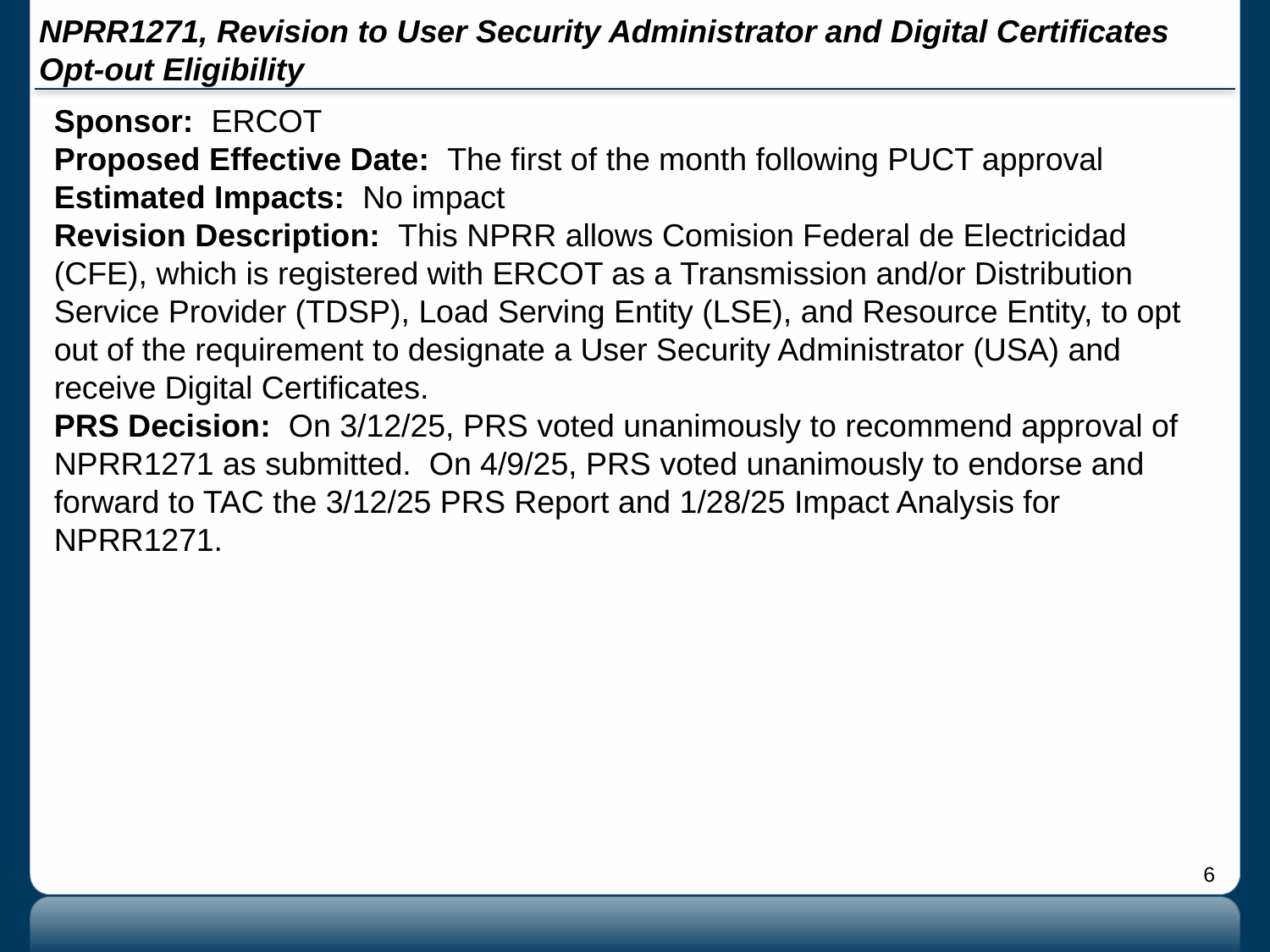

# NPRR1271, Revision to User Security Administrator and Digital Certificates Opt-out Eligibility
Sponsor:  ERCOT
Proposed Effective Date:  The first of the month following PUCT approval
Estimated Impacts:  No impact
Revision Description:  This NPRR allows Comision Federal de Electricidad (CFE), which is registered with ERCOT as a Transmission and/or Distribution Service Provider (TDSP), Load Serving Entity (LSE), and Resource Entity, to opt out of the requirement to designate a User Security Administrator (USA) and receive Digital Certificates.
PRS Decision:  On 3/12/25, PRS voted unanimously to recommend approval of NPRR1271 as submitted.  On 4/9/25, PRS voted unanimously to endorse and forward to TAC the 3/12/25 PRS Report and 1/28/25 Impact Analysis for NPRR1271.